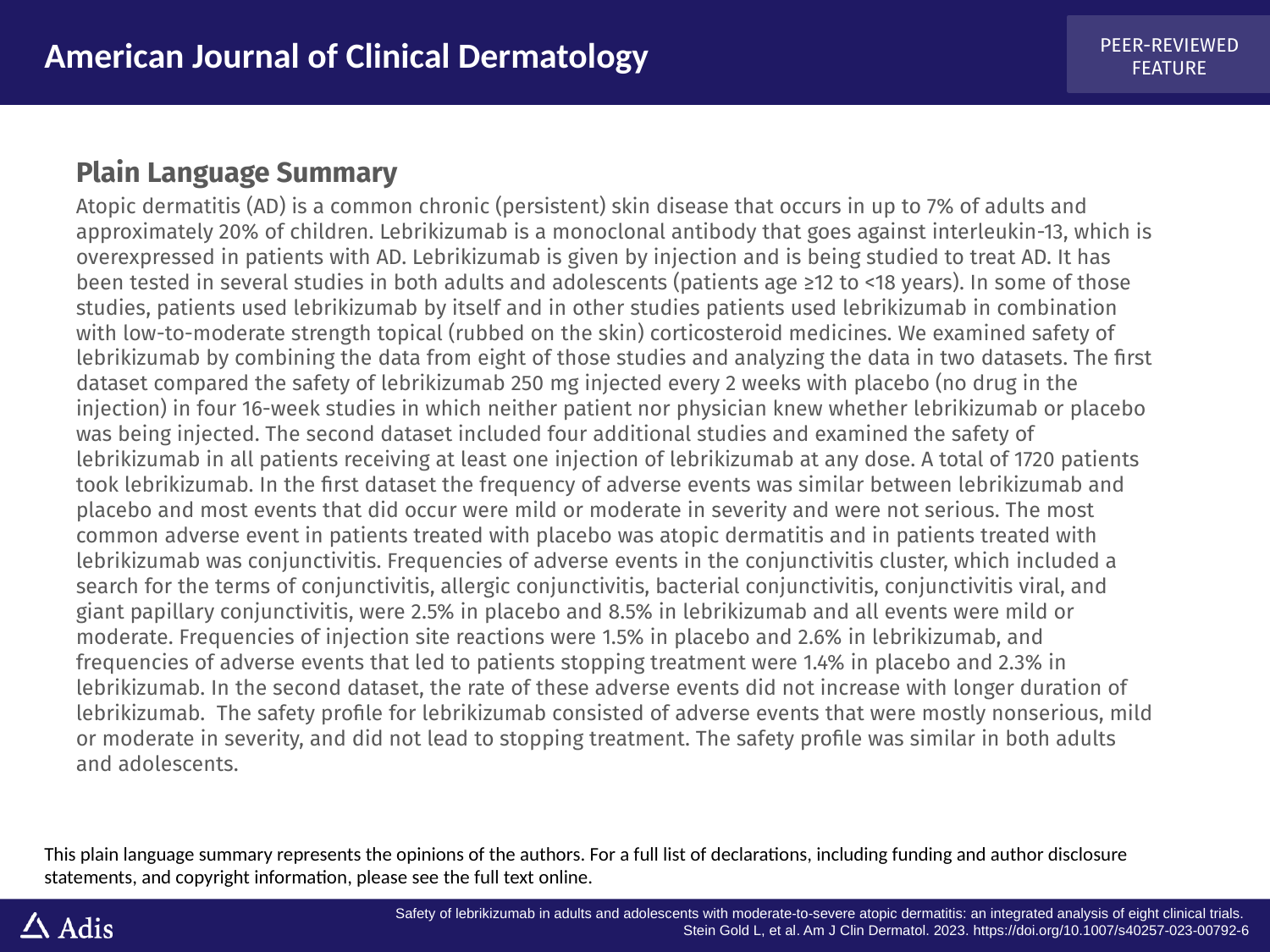

Plain Language Summary
Atopic dermatitis (AD) is a common chronic (persistent) skin disease that occurs in up to 7% of adults and approximately 20% of children. Lebrikizumab is a monoclonal antibody that goes against interleukin-13, which is overexpressed in patients with AD. Lebrikizumab is given by injection and is being studied to treat AD. It has been tested in several studies in both adults and adolescents (patients age ≥12 to <18 years). In some of those studies, patients used lebrikizumab by itself and in other studies patients used lebrikizumab in combination with low-to-moderate strength topical (rubbed on the skin) corticosteroid medicines. We examined safety of lebrikizumab by combining the data from eight of those studies and analyzing the data in two datasets. The first dataset compared the safety of lebrikizumab 250 mg injected every 2 weeks with placebo (no drug in the injection) in four 16-week studies in which neither patient nor physician knew whether lebrikizumab or placebo was being injected. The second dataset included four additional studies and examined the safety of lebrikizumab in all patients receiving at least one injection of lebrikizumab at any dose. A total of 1720 patients took lebrikizumab. In the first dataset the frequency of adverse events was similar between lebrikizumab and placebo and most events that did occur were mild or moderate in severity and were not serious. The most common adverse event in patients treated with placebo was atopic dermatitis and in patients treated with lebrikizumab was conjunctivitis. Frequencies of adverse events in the conjunctivitis cluster, which included a search for the terms of conjunctivitis, allergic conjunctivitis, bacterial conjunctivitis, conjunctivitis viral, and giant papillary conjunctivitis, were 2.5% in placebo and 8.5% in lebrikizumab and all events were mild or moderate. Frequencies of injection site reactions were 1.5% in placebo and 2.6% in lebrikizumab, and frequencies of adverse events that led to patients stopping treatment were 1.4% in placebo and 2.3% in lebrikizumab. In the second dataset, the rate of these adverse events did not increase with longer duration of lebrikizumab.  The safety profile for lebrikizumab consisted of adverse events that were mostly nonserious, mild or moderate in severity, and did not lead to stopping treatment. The safety profile was similar in both adults and adolescents.

This plain language summary represents the opinions of the authors. For a full list of declarations, including funding and author disclosure statements, and copyright information, please see the full text online.
Safety of lebrikizumab in adults and adolescents with moderate-to-severe atopic dermatitis: an integrated analysis of eight clinical trials.
Stein Gold L, et al. Am J Clin Dermatol. 2023. https://doi.org/10.1007/s40257-023-00792-6